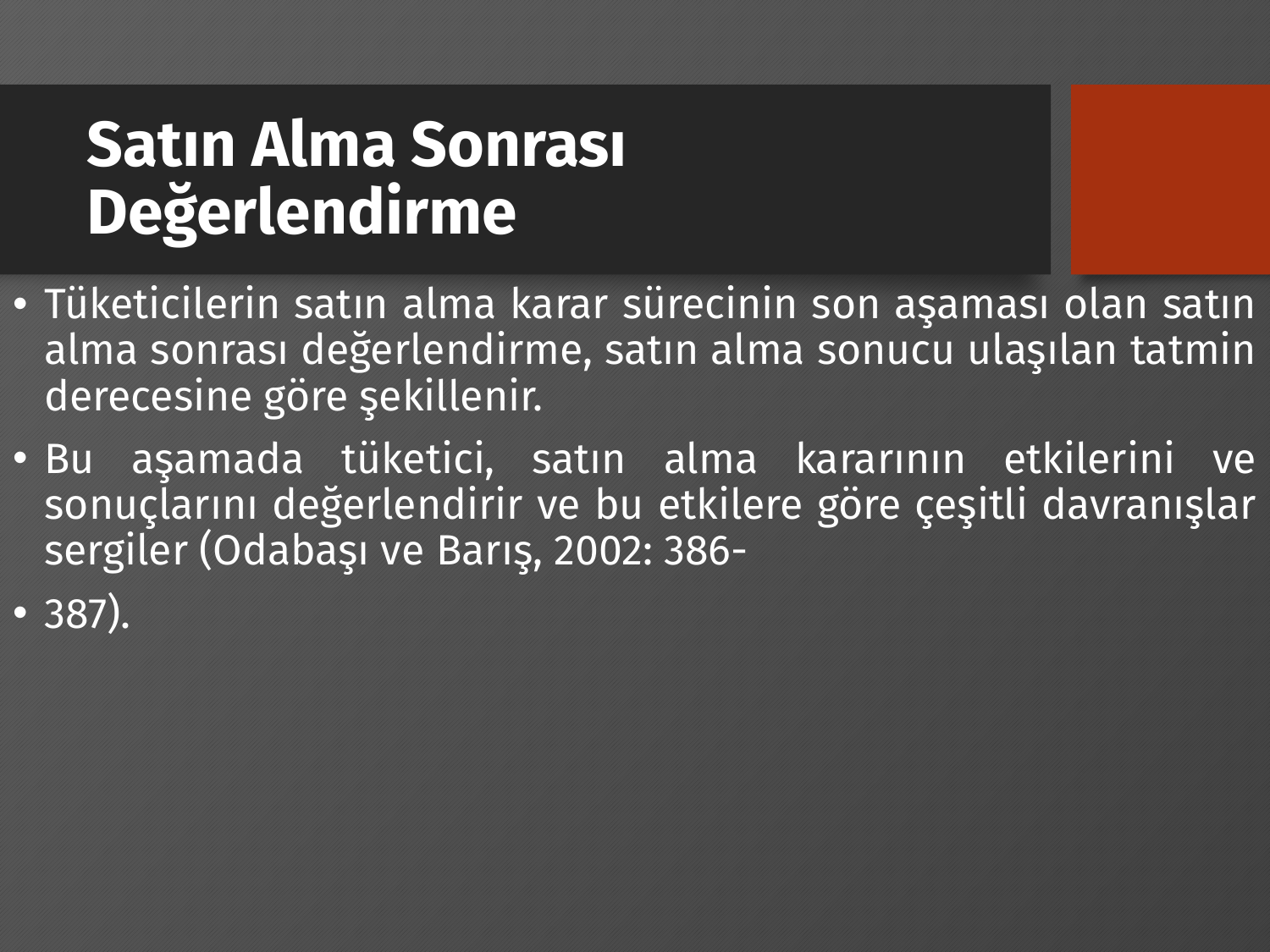

# Satın Alma Sonrası Değerlendirme
Tüketicilerin satın alma karar sürecinin son aşaması olan satın alma sonrası değerlendirme, satın alma sonucu ulaşılan tatmin derecesine göre şekillenir.
Bu aşamada tüketici, satın alma kararının etkilerini ve sonuçlarını değerlendirir ve bu etkilere göre çeşitli davranışlar sergiler (Odabaşı ve Barış, 2002: 386-
387).